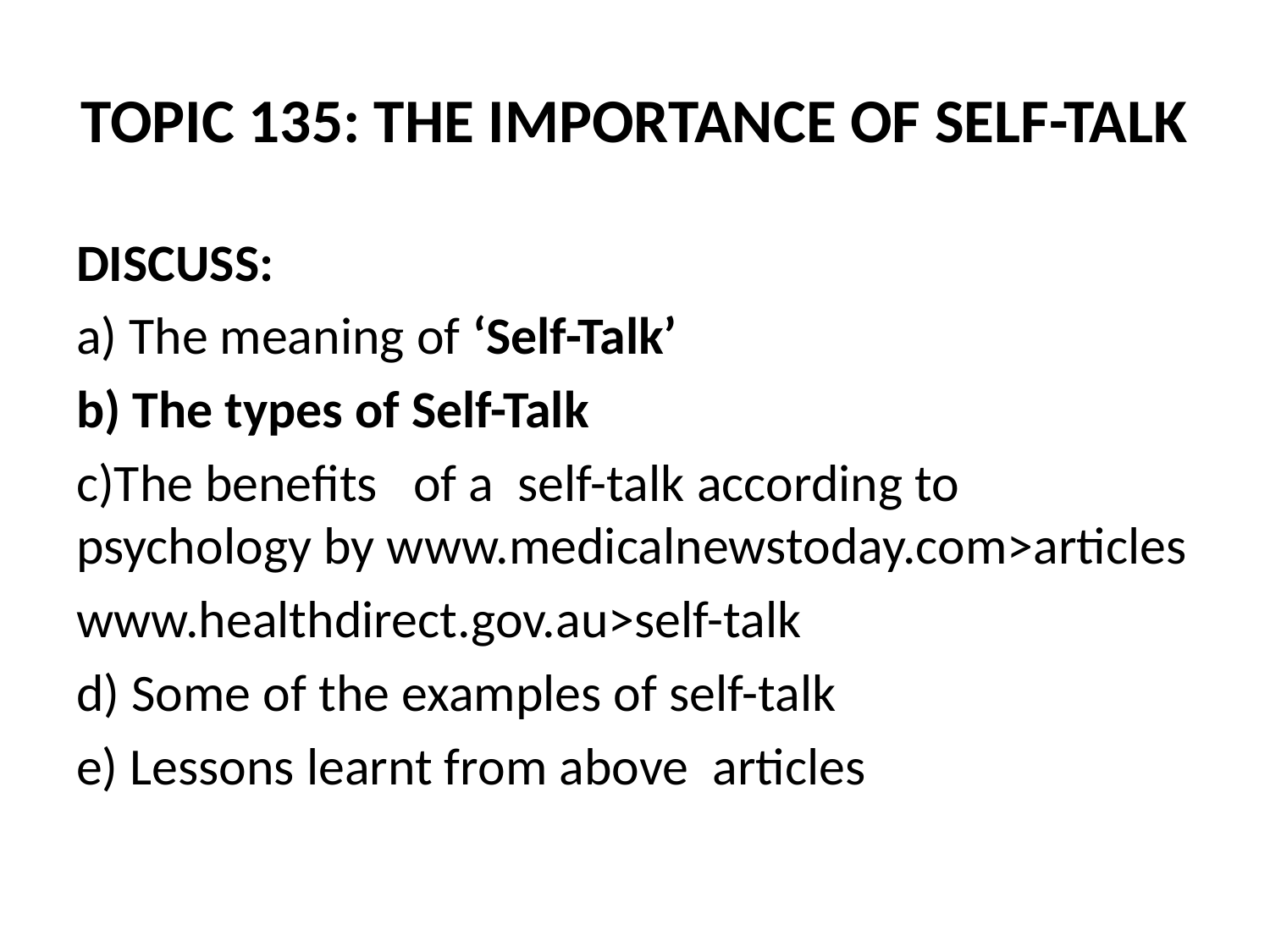

# TOPIC 135: THE IMPORTANCE OF SELF-TALK
DISCUSS:
a) The meaning of ‘Self-Talk’
b) The types of Self-Talk
c)The benefits   of a  self-talk according to psychology by www.medicalnewstoday.com>articles
www.healthdirect.gov.au>self-talk
d) Some of the examples of self-talk
e) Lessons learnt from above  articles